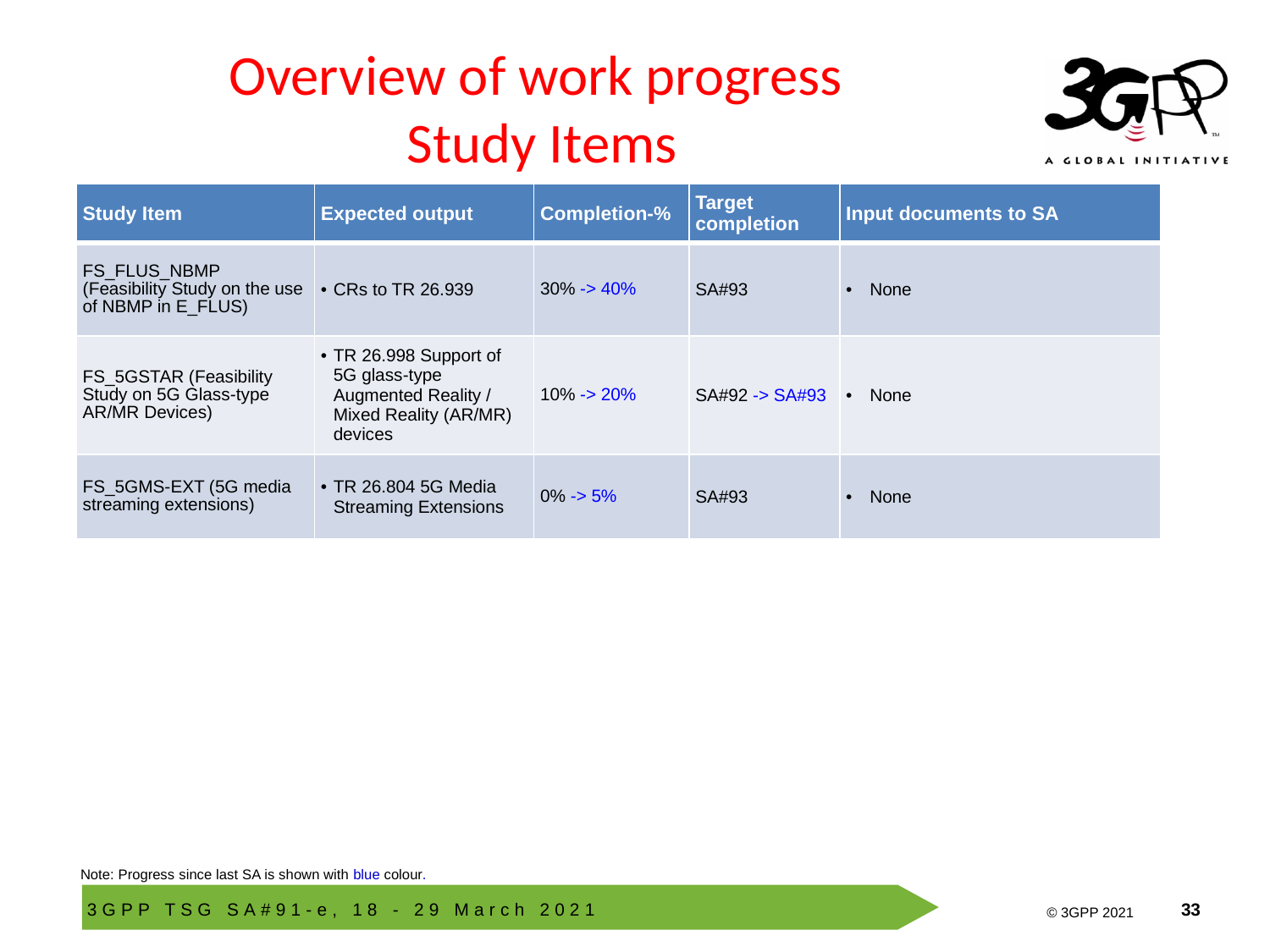

# Overview of work progress Study Items
| Study Item | Expected output | Completion-% | Target completion | Input documents to SA |
| --- | --- | --- | --- | --- |
| FS\_FLUS\_NBMP (Feasibility Study on the use of NBMP in E\_FLUS) | CRs to TR 26.939 | 30% -> 40% | SA#93 | None |
| FS\_5GSTAR (Feasibility Study on 5G Glass-type AR/MR Devices) | TR 26.998 Support of 5G glass-type Augmented Reality / Mixed Reality (AR/MR) devices | 10% -> 20% | SA#92 -> SA#93 | None |
| FS\_5GMS-EXT (5G media streaming extensions) | TR 26.804 5G Media Streaming Extensions | 0% -> 5% | SA#93 | None |

Note: Progress since last SA is shown with blue colour.